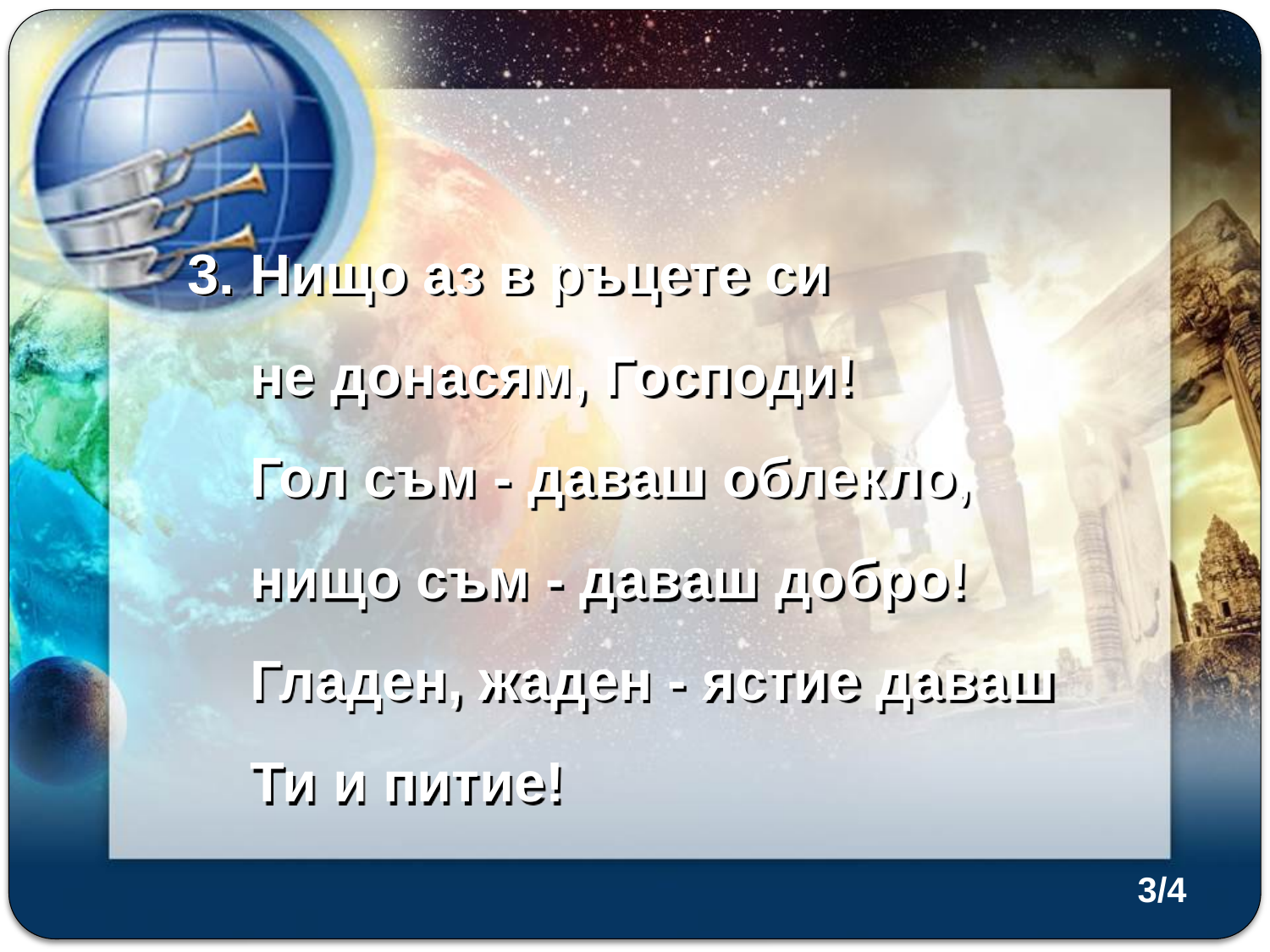

3. Нищо аз в ръцете си
    не донасям, Господи!
    Гол съм - даваш облекло,
    нищо съм - даваш добро!
    Гладен, жаден - ястие даваш
    Ти и питие!
3/4